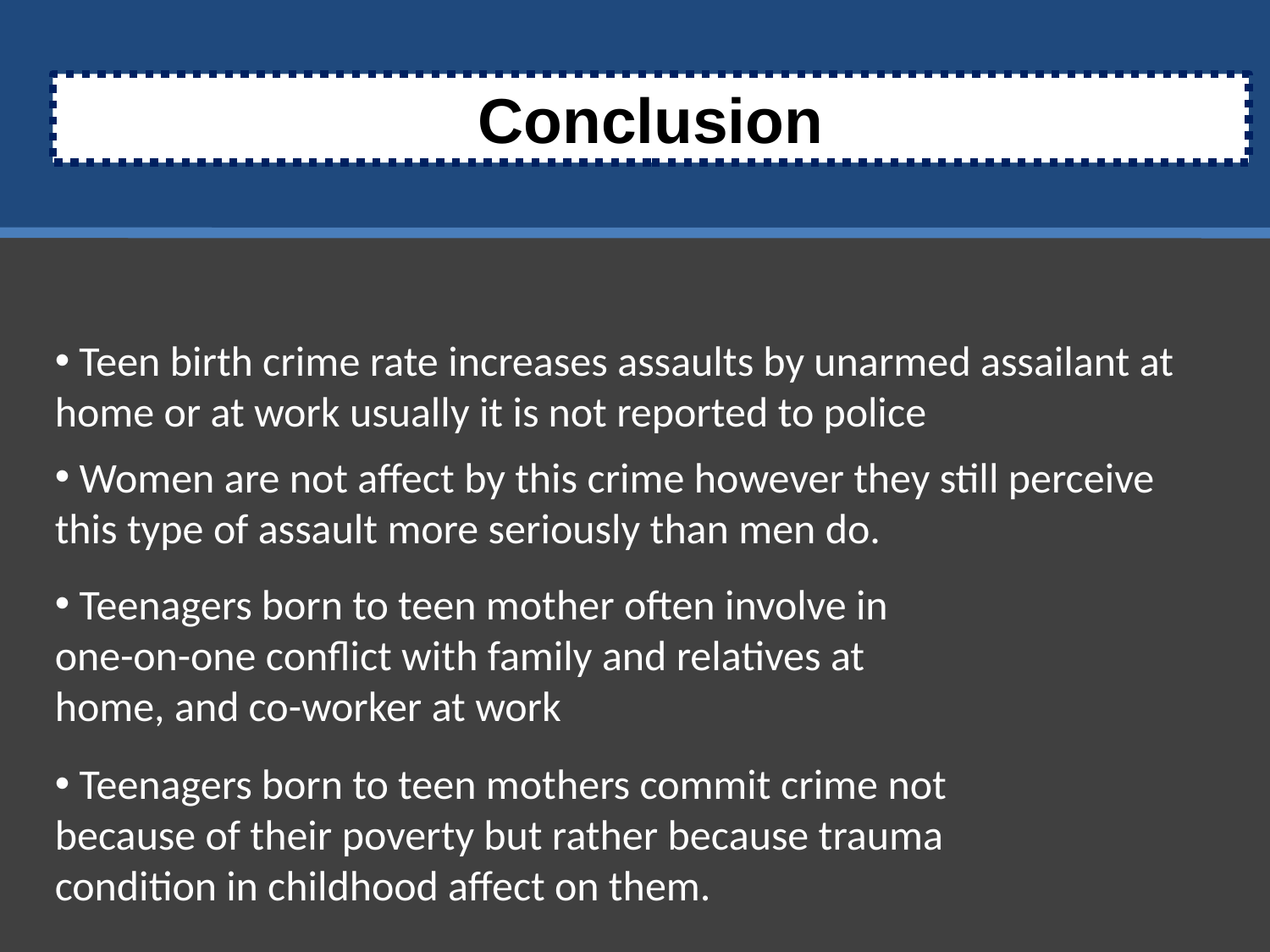

Conclusion
 Teen birth crime rate increases assaults by unarmed assailant at home or at work usually it is not reported to police
 Women are not affect by this crime however they still perceive this type of assault more seriously than men do.

 Teenagers born to teen mother often involve in one-on-one conflict with family and relatives at home, and co-worker at work
 Teenagers born to teen mothers commit crime not because of their poverty but rather because trauma condition in childhood affect on them.